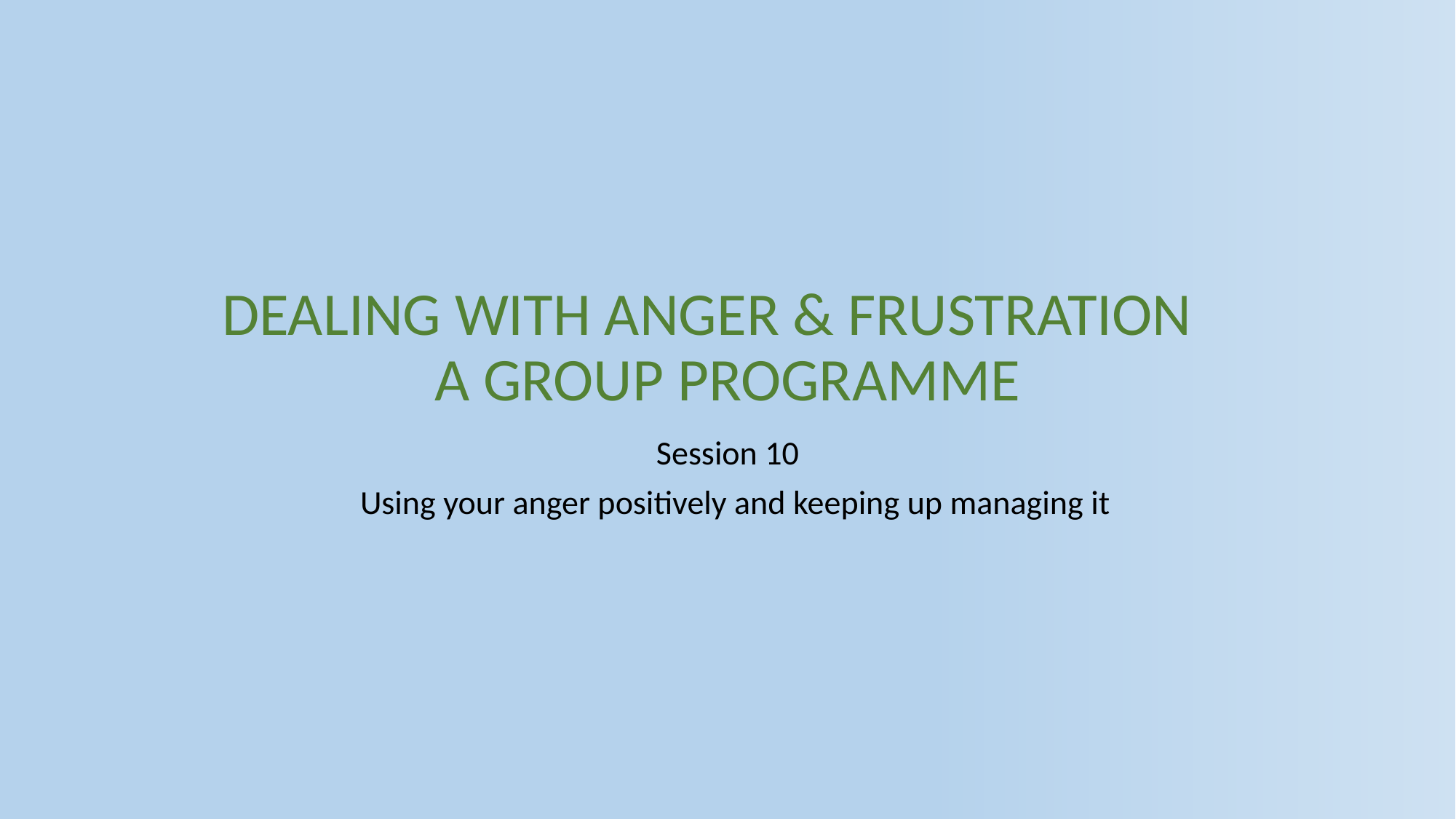

# DEALING WITH ANGER & FRUSTRATION A GROUP PROGRAMME
Session 10
  Using your anger positively and keeping up managing it